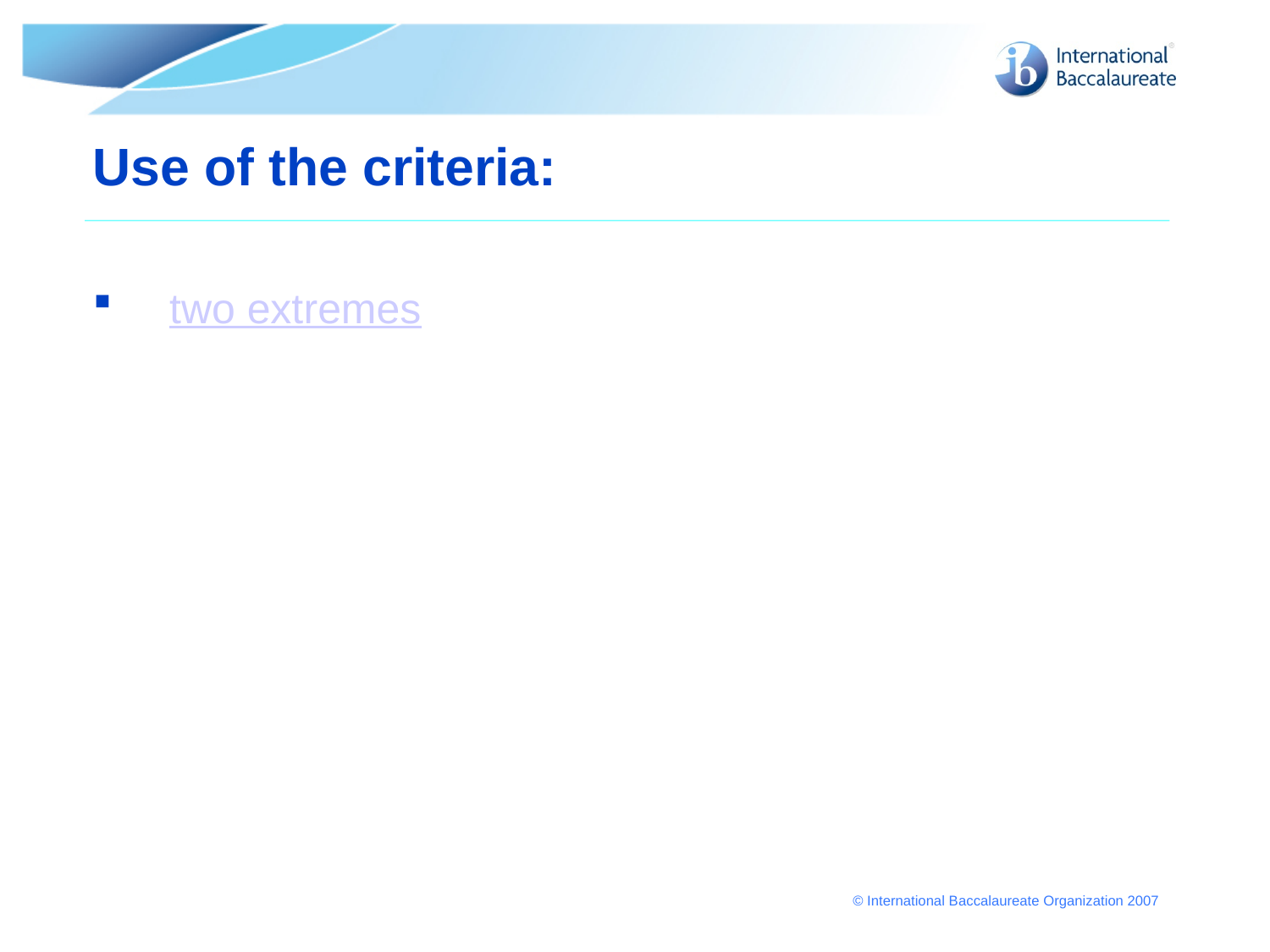

# Use of the criteria:
two extremes